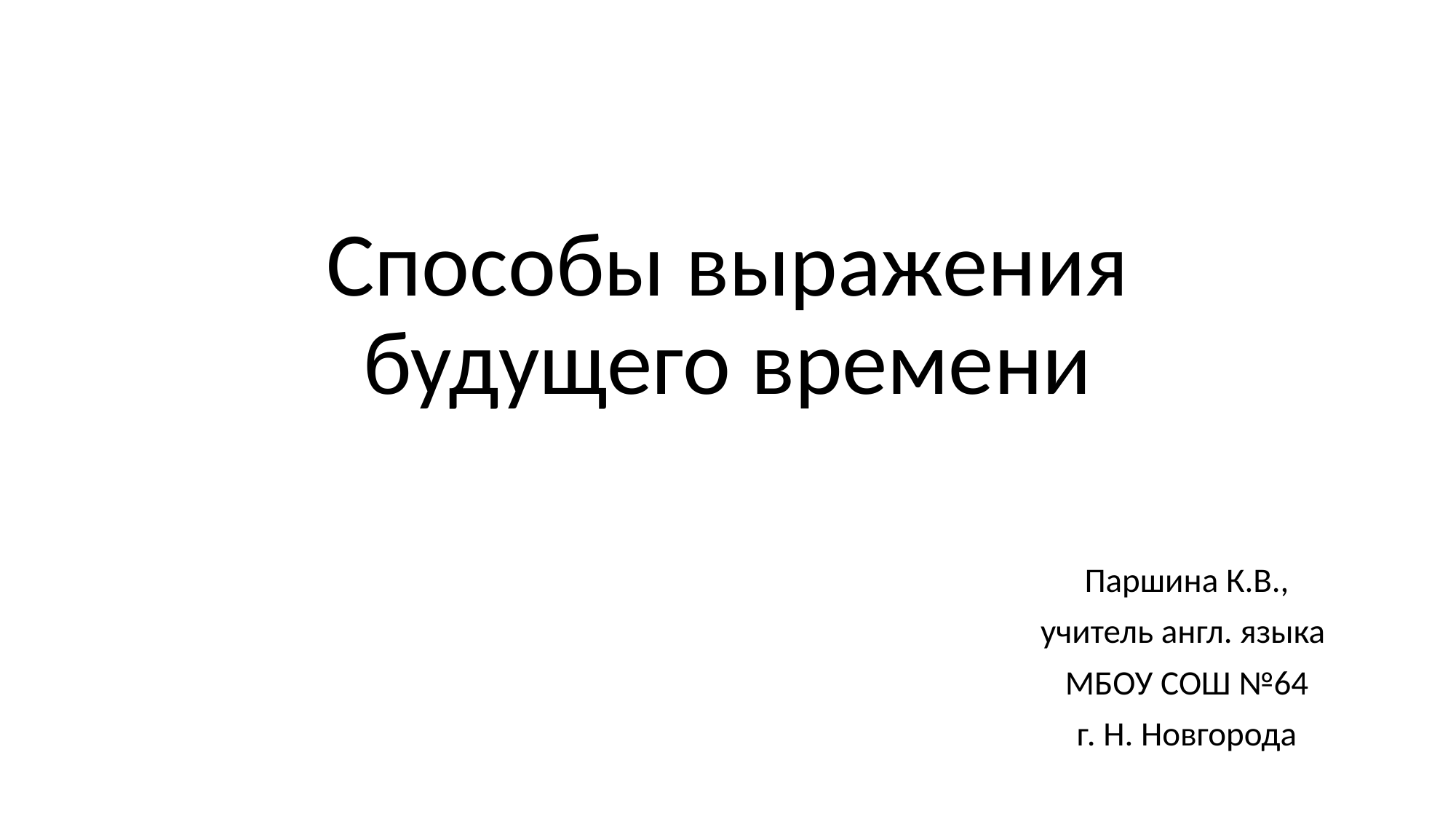

# Способы выражения будущего времени
Паршина К.В.,
учитель англ. языка
МБОУ СОШ №64
г. Н. Новгорода